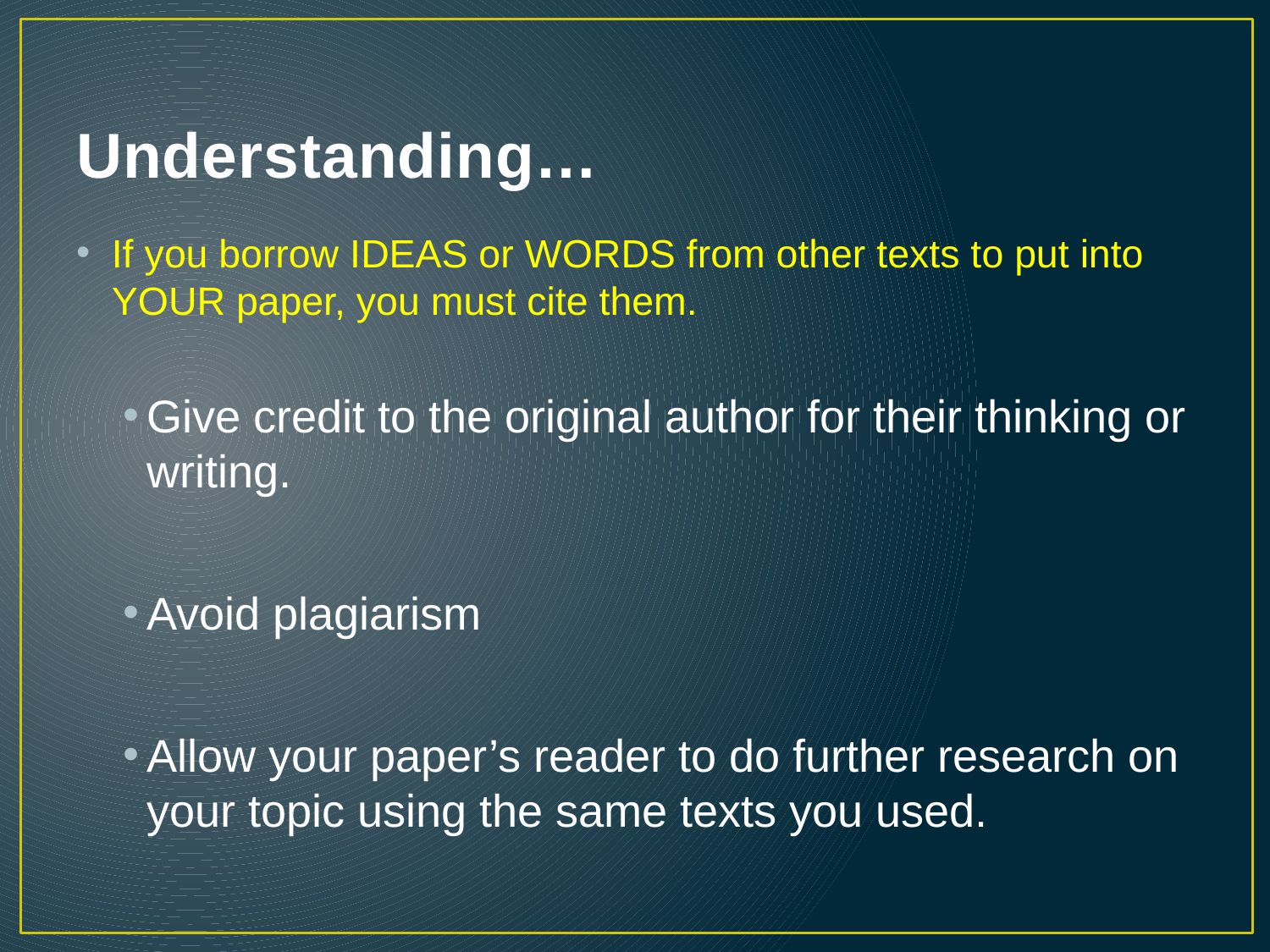

# Understanding…
If you borrow IDEAS or WORDS from other texts to put into YOUR paper, you must cite them.

Give credit to the original author for their thinking or writing.

Avoid plagiarism

Allow your paper’s reader to do further research on your topic using the same texts you used.